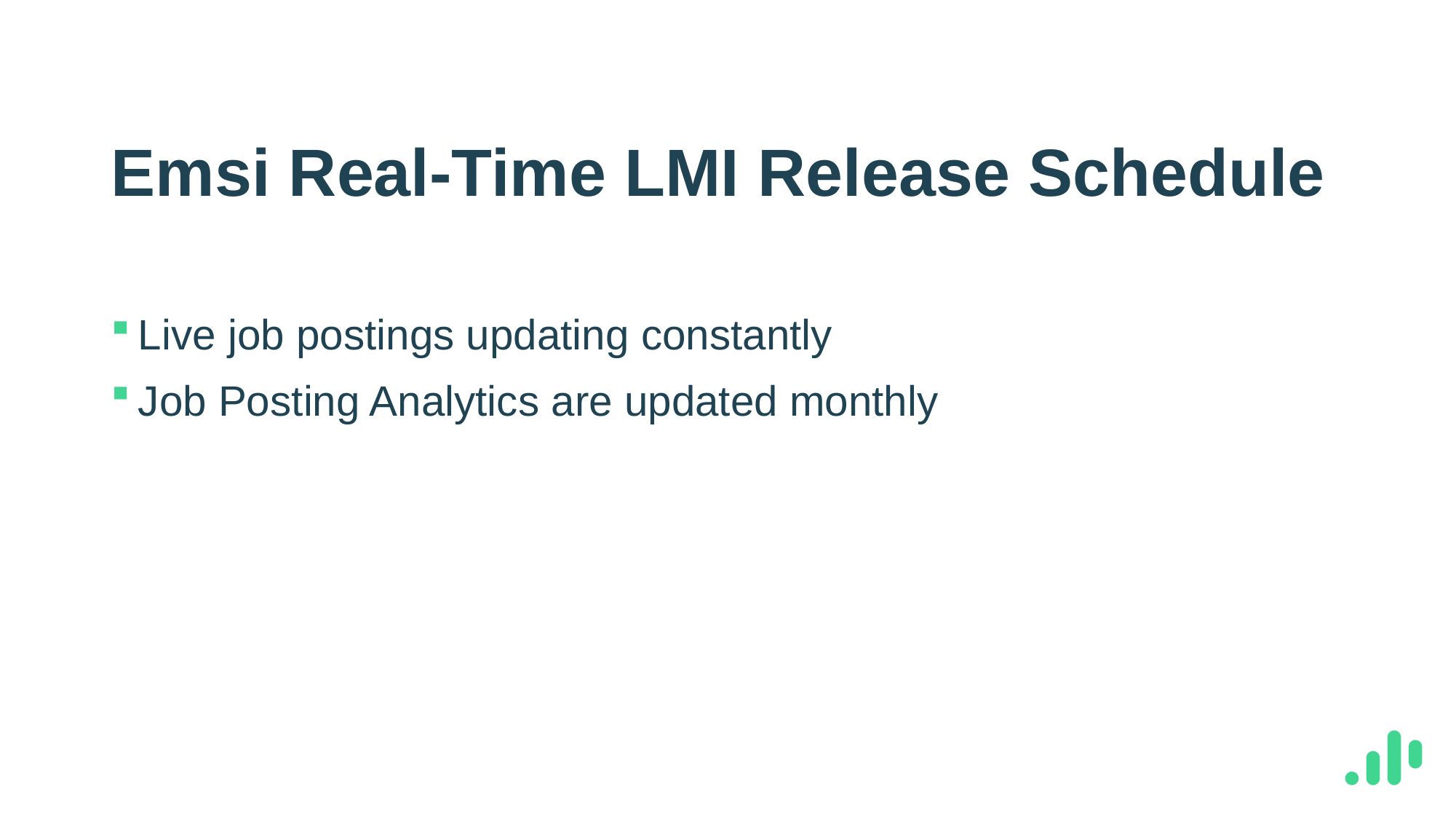

# Emsi Real-Time LMI Release Schedule
Live job postings updating constantly
Job Posting Analytics are updated monthly